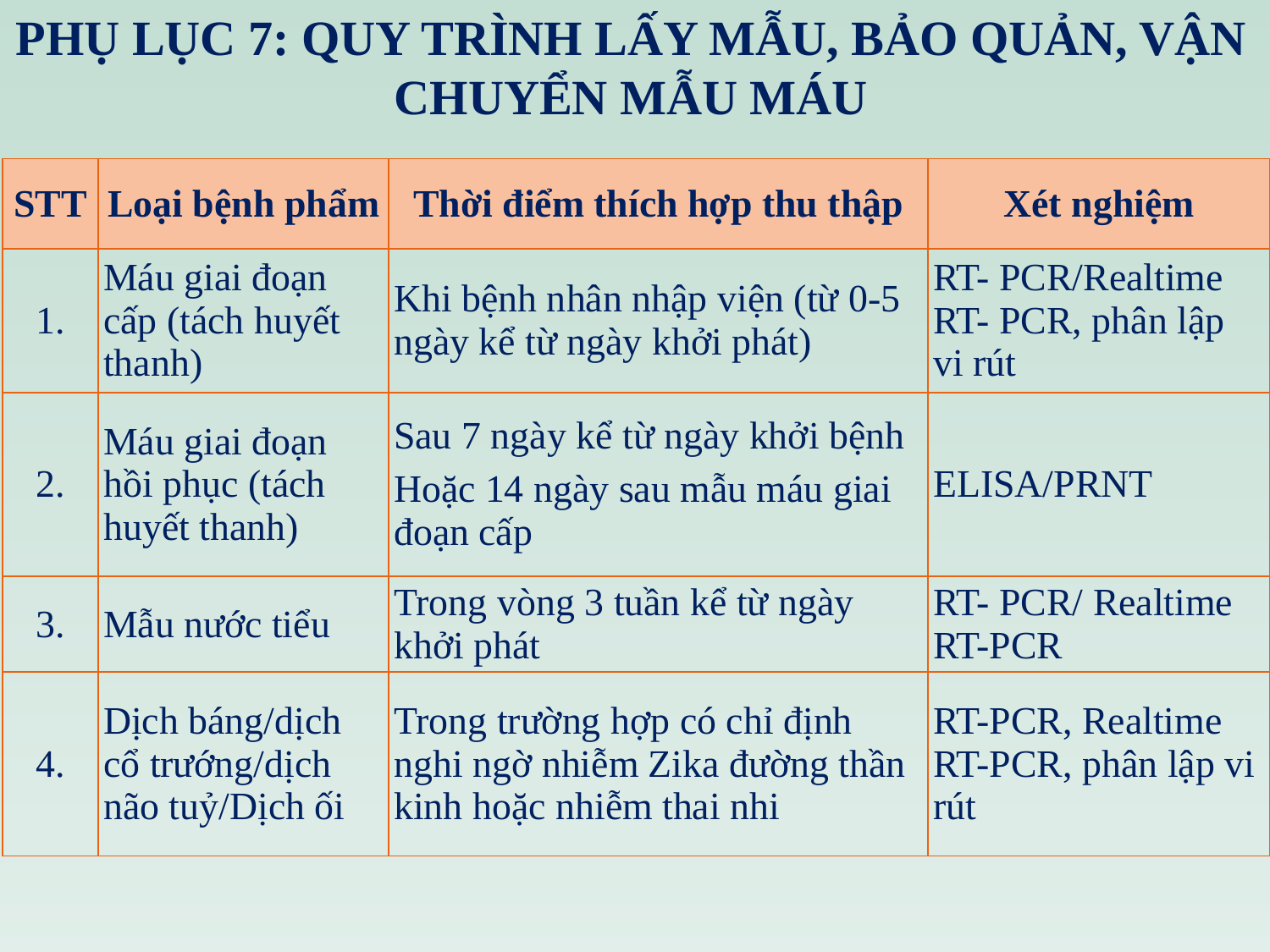

# PHỤ LỤC 7: QUY TRÌNH LẤY MẪU, BẢO QUẢN, VẬN CHUYỂN MẪU MÁU
| STT | Loại bệnh phẩm | Thời điểm thích hợp thu thập | Xét nghiệm |
| --- | --- | --- | --- |
| 1. | Máu giai đoạn cấp (tách huyết thanh) | Khi bệnh nhân nhập viện (từ 0-5 ngày kể từ ngày khởi phát) | RT- PCR/Realtime RT- PCR, phân lập vi rút |
| 2. | Máu giai đoạn hồi phục (tách huyết thanh) | Sau 7 ngày kể từ ngày khởi bệnh Hoặc 14 ngày sau mẫu máu giai đoạn cấp | ELISA/PRNT |
| 3. | Mẫu nước tiểu | Trong vòng 3 tuần kể từ ngày khởi phát | RT- PCR/ Realtime RT-PCR |
| 4. | Dịch báng/dịch cổ trướng/dịch não tuỷ/Dịch ối | Trong trường hợp có chỉ định nghi ngờ nhiễm Zika đường thần kinh hoặc nhiễm thai nhi | RT-PCR, Realtime RT-PCR, phân lập vi rút |